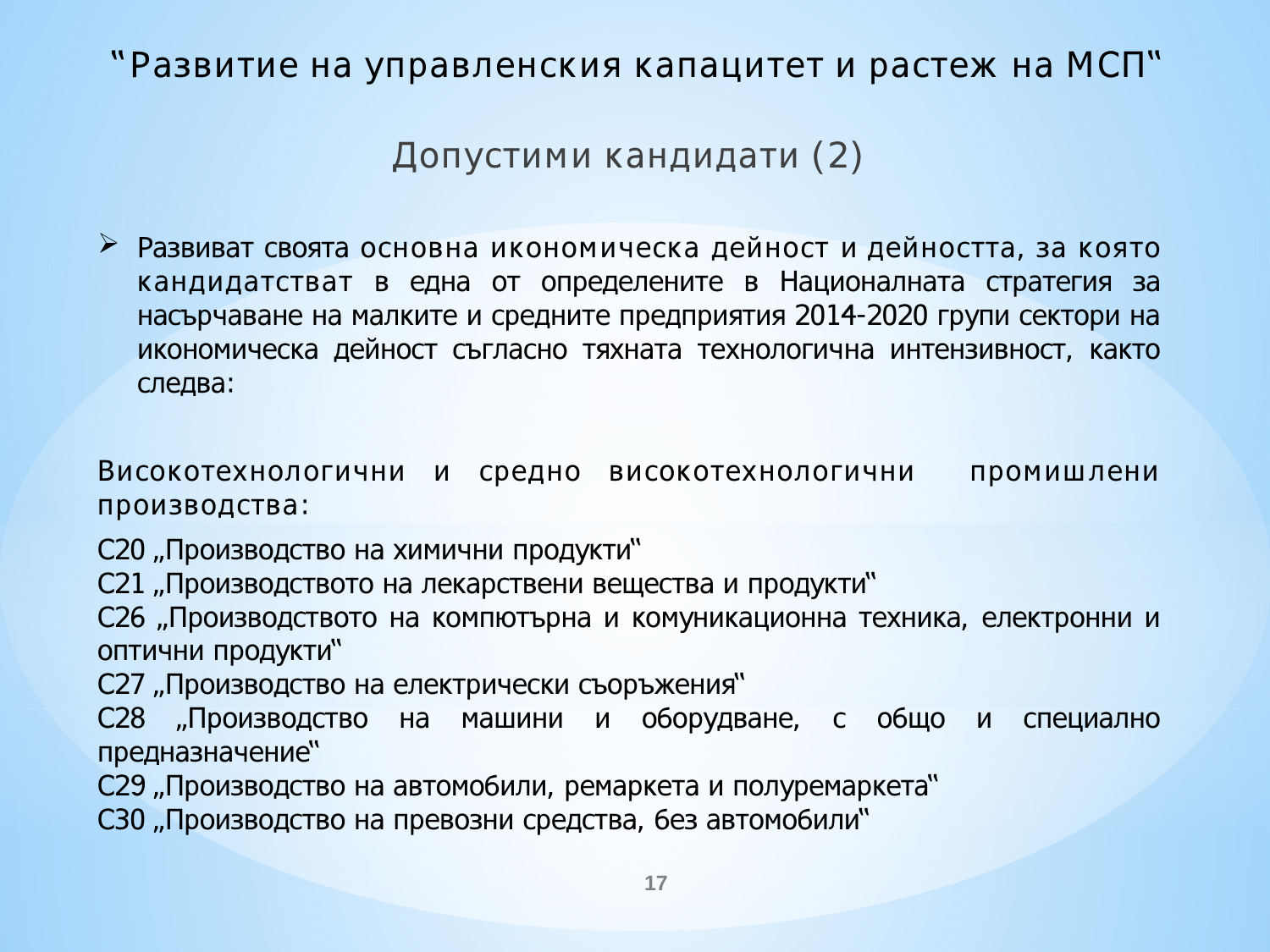

# “Развитие на управленския капацитет и растеж на МСП“

Допустими кандидати (2)

Развиват своята основна икономическа дейност и дейността, за която кандидатстват в една от определените в Националната стратегия за насърчаване на малките и средните предприятия 2014-2020 групи сектори на икономическа дейност съгласно тяхната технологична интензивност, както следва:

Високотехнологични и средно високотехнологични  промишлени производства:
С20 „Производство на химични продукти“
C21 „Производството на лекарствени вещества и продукти“
C26 „Производството на компютърна и комуникационна техника, електронни и оптични продукти“
С27 „Производство на електрически съоръжения“
С28 „Производство на машини и оборудване, с общо и специално предназначение“
С29 „Производство на автомобили, ремаркета и полуремаркета“
С30 „Производство на превозни средства, без автомобили“

17